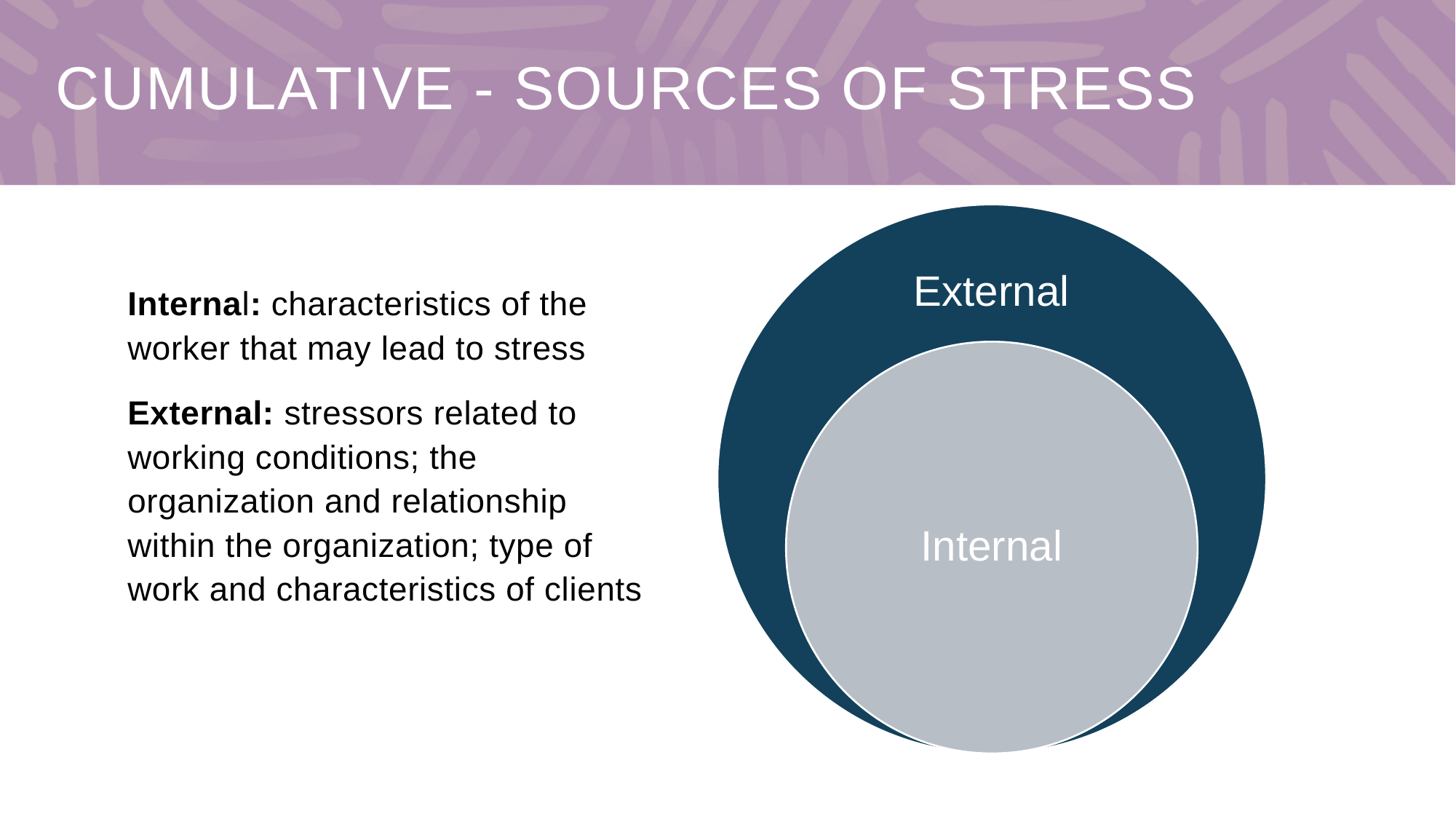

# Cumulative - Sources of stress
External
Internal
Internal: characteristics of the worker that may lead to stress
External: stressors related to working conditions; the organization and relationship within the organization; type of work and characteristics of clients